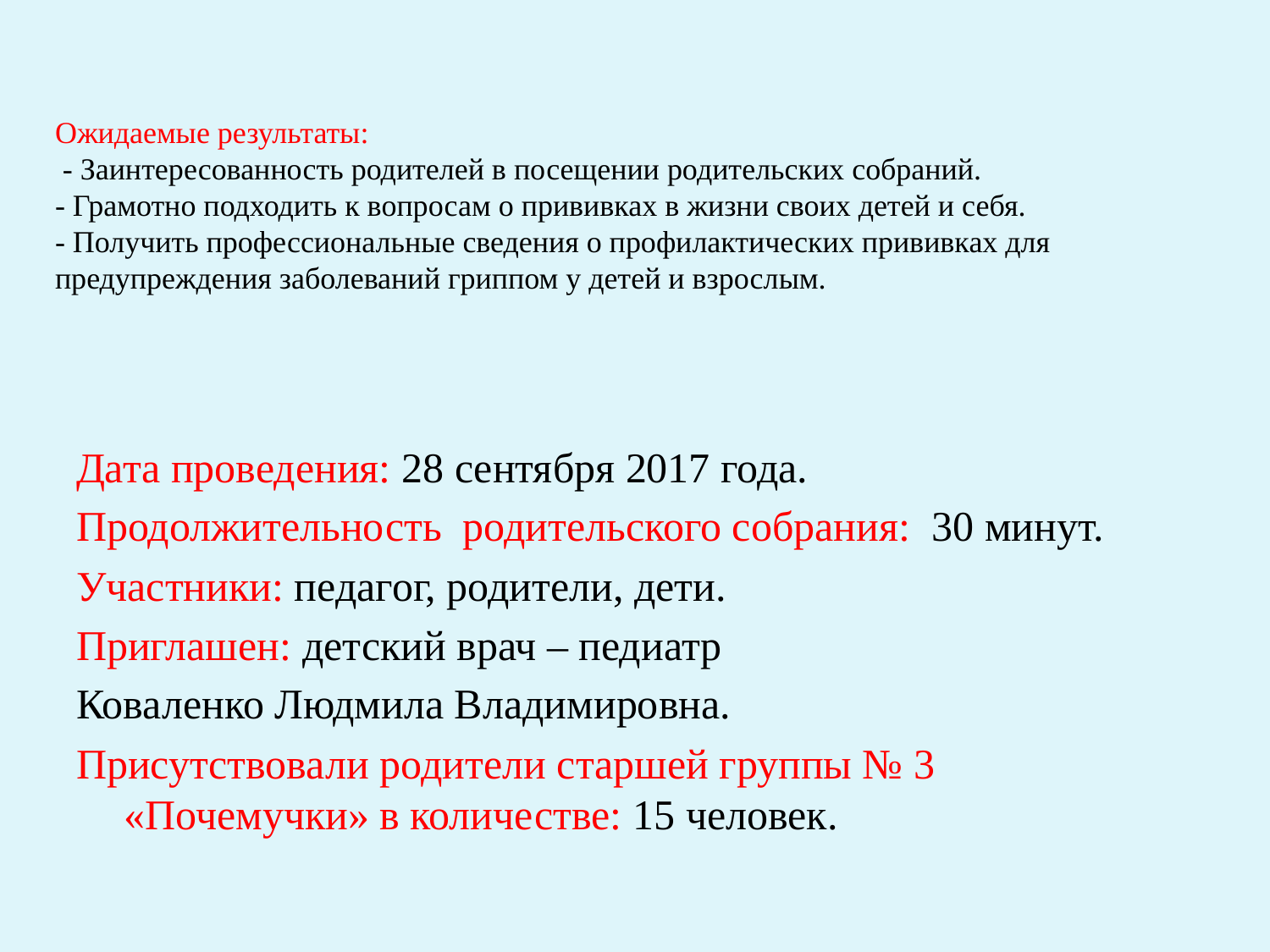

# Ожидаемые результаты: - Заинтересованность родителей в посещении родительских собраний. - Грамотно подходить к вопросам о прививках в жизни своих детей и себя. - Получить профессиональные сведения о профилактических прививках для предупреждения заболеваний гриппом у детей и взрослым.
Дата проведения: 28 сентября 2017 года.
Продолжительность  родительского собрания:  30 минут.
Участники: педагог, родители, дети.
Приглашен: детский врач – педиатр
Коваленко Людмила Владимировна.
Присутствовали родители старшей группы № 3 «Почемучки» в количестве: 15 человек.